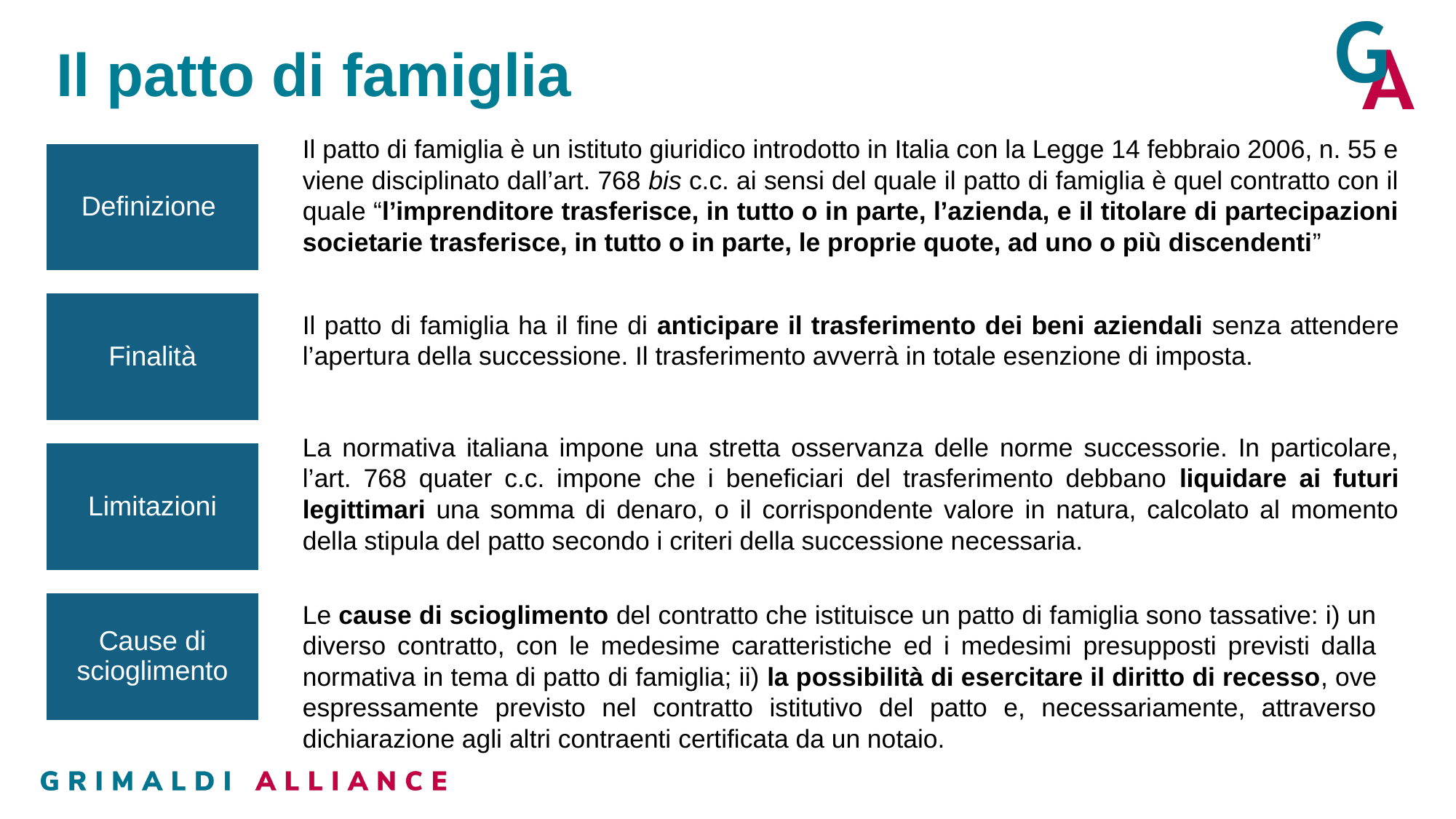

# Il patto di famiglia
Definizione
Finalità
Limitazioni
Cause di scioglimento
Il patto di famiglia è un istituto giuridico introdotto in Italia con la Legge 14 febbraio 2006, n. 55 e viene disciplinato dall’art. 768 bis c.c. ai sensi del quale il patto di famiglia è quel contratto con il quale “l’imprenditore trasferisce, in tutto o in parte, l’azienda, e il titolare di partecipazioni societarie trasferisce, in tutto o in parte, le proprie quote, ad uno o più discendenti”
Il patto di famiglia ha il fine di anticipare il trasferimento dei beni aziendali senza attendere l’apertura della successione. Il trasferimento avverrà in totale esenzione di imposta.
La normativa italiana impone una stretta osservanza delle norme successorie. In particolare, l’art. 768 quater c.c. impone che i beneficiari del trasferimento debbano liquidare ai futuri legittimari una somma di denaro, o il corrispondente valore in natura, calcolato al momento della stipula del patto secondo i criteri della successione necessaria.
Le cause di scioglimento del contratto che istituisce un patto di famiglia sono tassative: i) un diverso contratto, con le medesime caratteristiche ed i medesimi presupposti previsti dalla normativa in tema di patto di famiglia; ii) la possibilità di esercitare il diritto di recesso, ove espressamente previsto nel contratto istitutivo del patto e, necessariamente, attraverso dichiarazione agli altri contraenti certificata da un notaio.